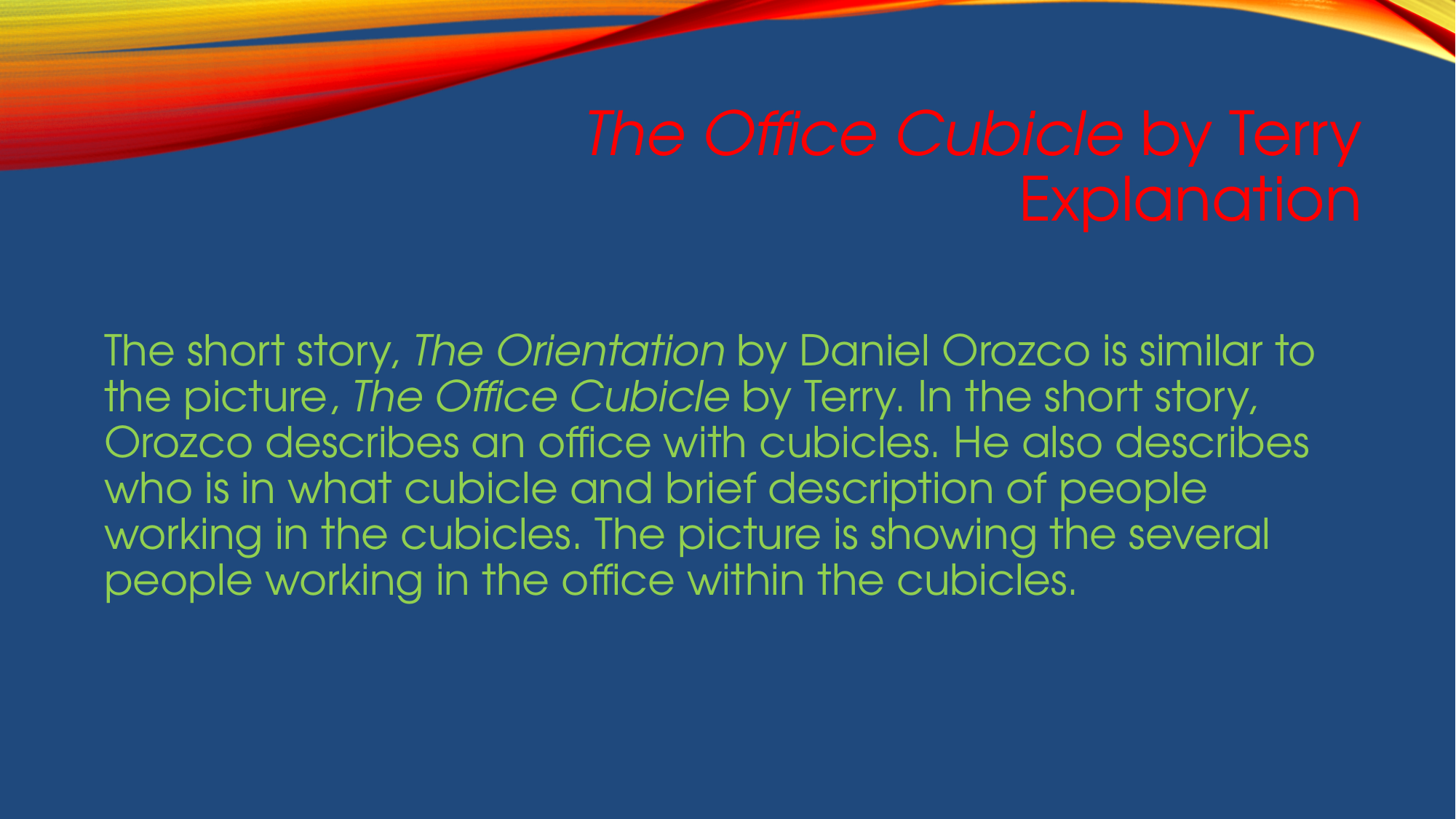

# The Office Cubicle by Terry Explanation
The short story, The Orientation by Daniel Orozco is similar to the picture, The Office Cubicle by Terry. In the short story, Orozco describes an office with cubicles. He also describes who is in what cubicle and brief description of people working in the cubicles. The picture is showing the several people working in the office within the cubicles.